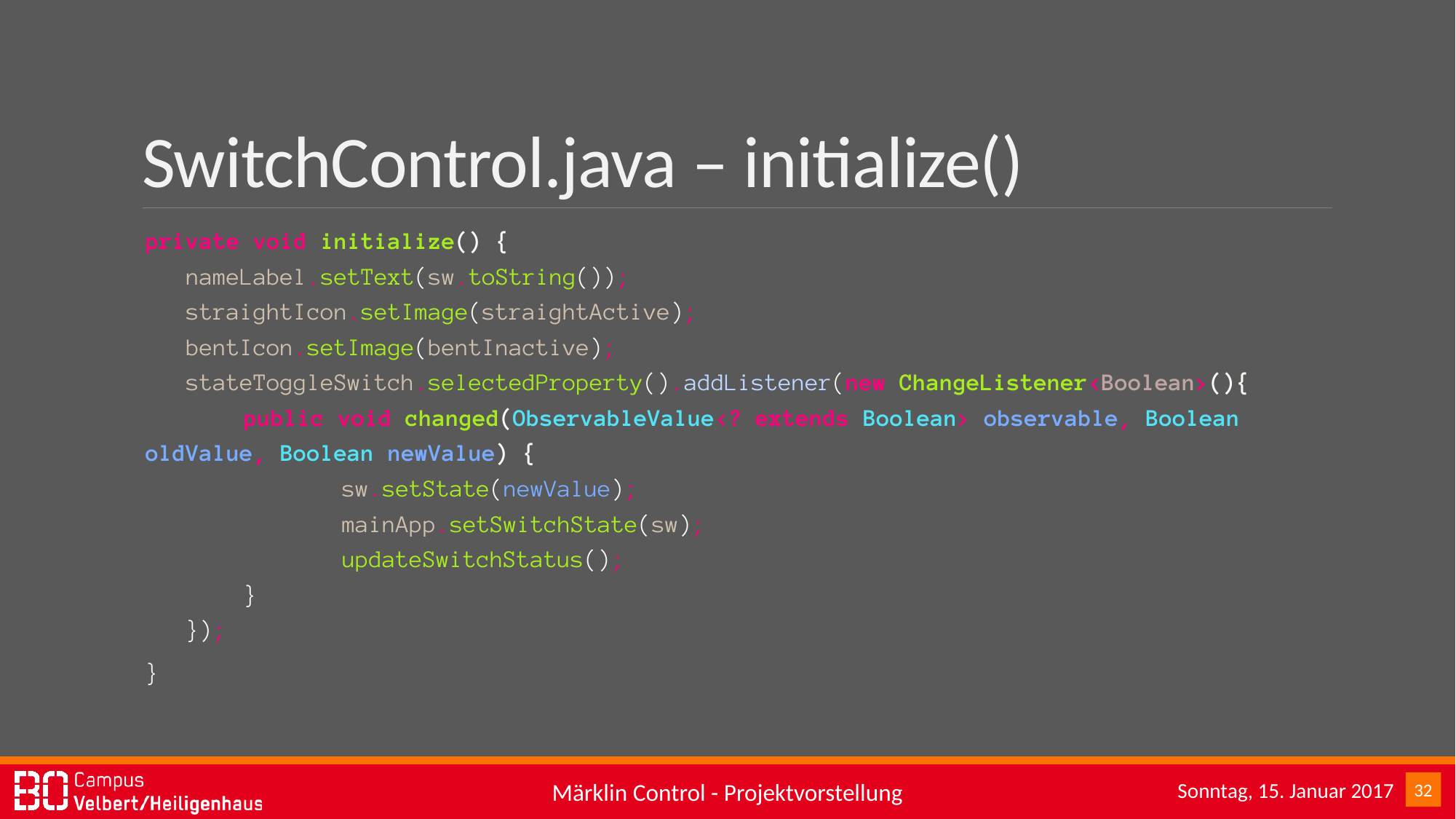

# SwitchControl.java – initialize()
private void initialize() {
   nameLabel.setText(sw.toString());
   straightIcon.setImage(straightActive);
   bentIcon.setImage(bentInactive);
   stateToggleSwitch.selectedProperty().addListener(new ChangeListener<Boolean>(){
	public void changed(ObservableValue<? extends Boolean> observable, Boolean 	oldValue, Boolean newValue) {
		sw.setState(newValue);
		mainApp.setSwitchState(sw);
        	updateSwitchStatus();
	}
   });
}
Sonntag, 15. Januar 2017
32